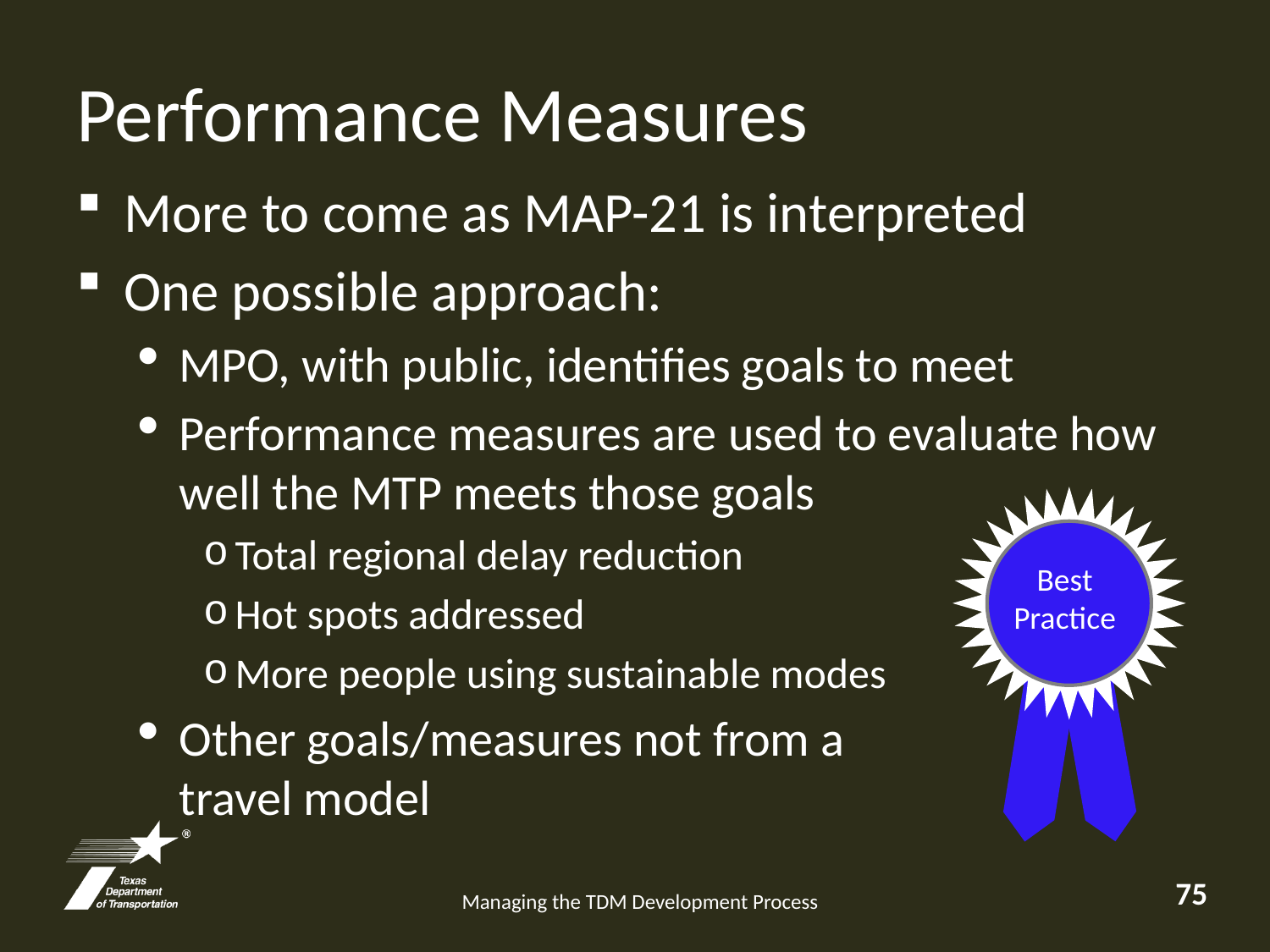

# Performance Measures
More to come as MAP-21 is interpreted
One possible approach:
MPO, with public, identifies goals to meet
Performance measures are used to evaluate how well the MTP meets those goals
Total regional delay reduction
Hot spots addressed
More people using sustainable modes
Other goals/measures not from a
travel model

Best Practice